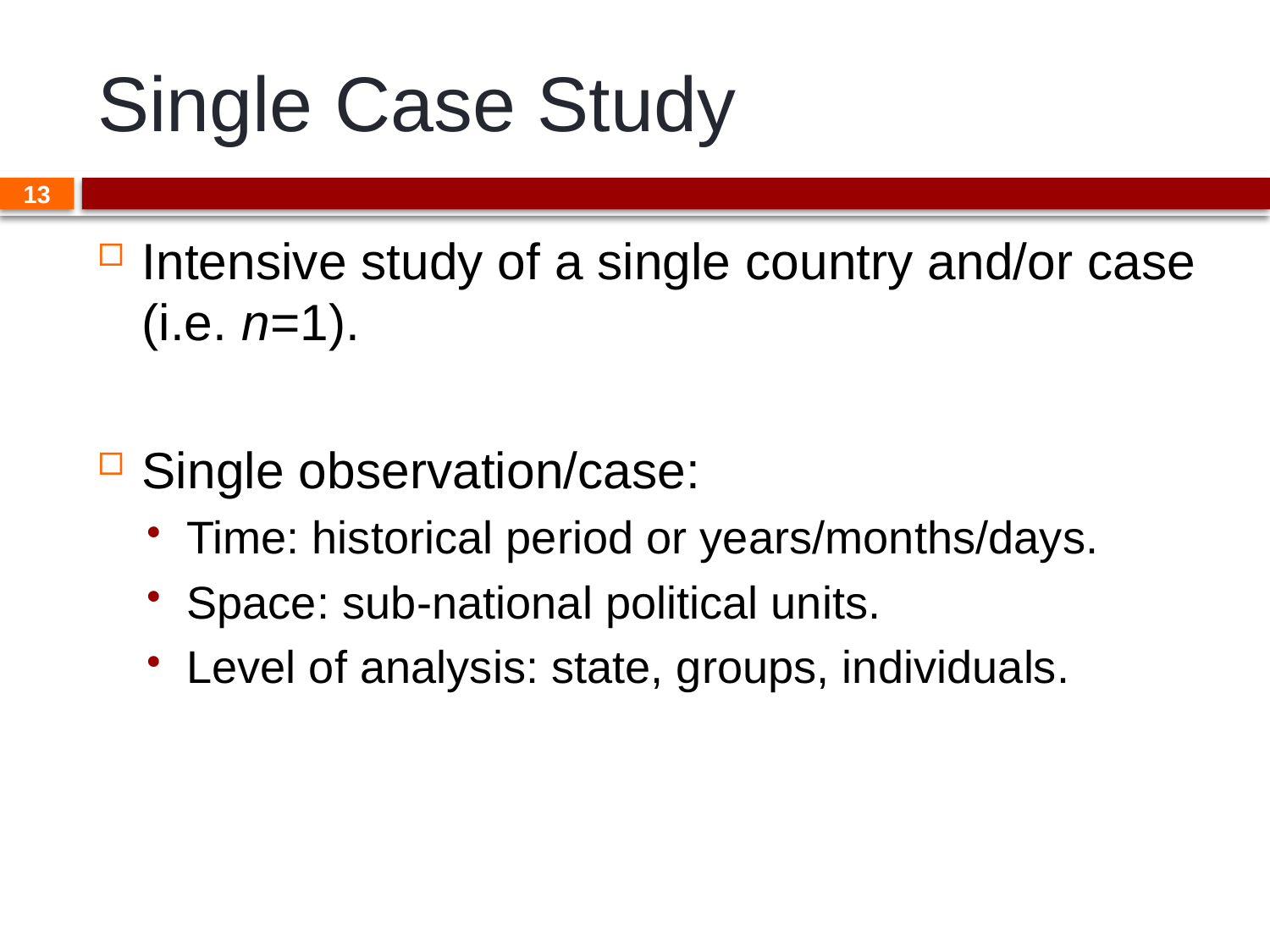

# Single Case Study
13
Intensive study of a single country and/or case (i.e. n=1).

Single observation/case:
Time: historical period or years/months/days.
Space: sub-national political units.
Level of analysis: state, groups, individuals.